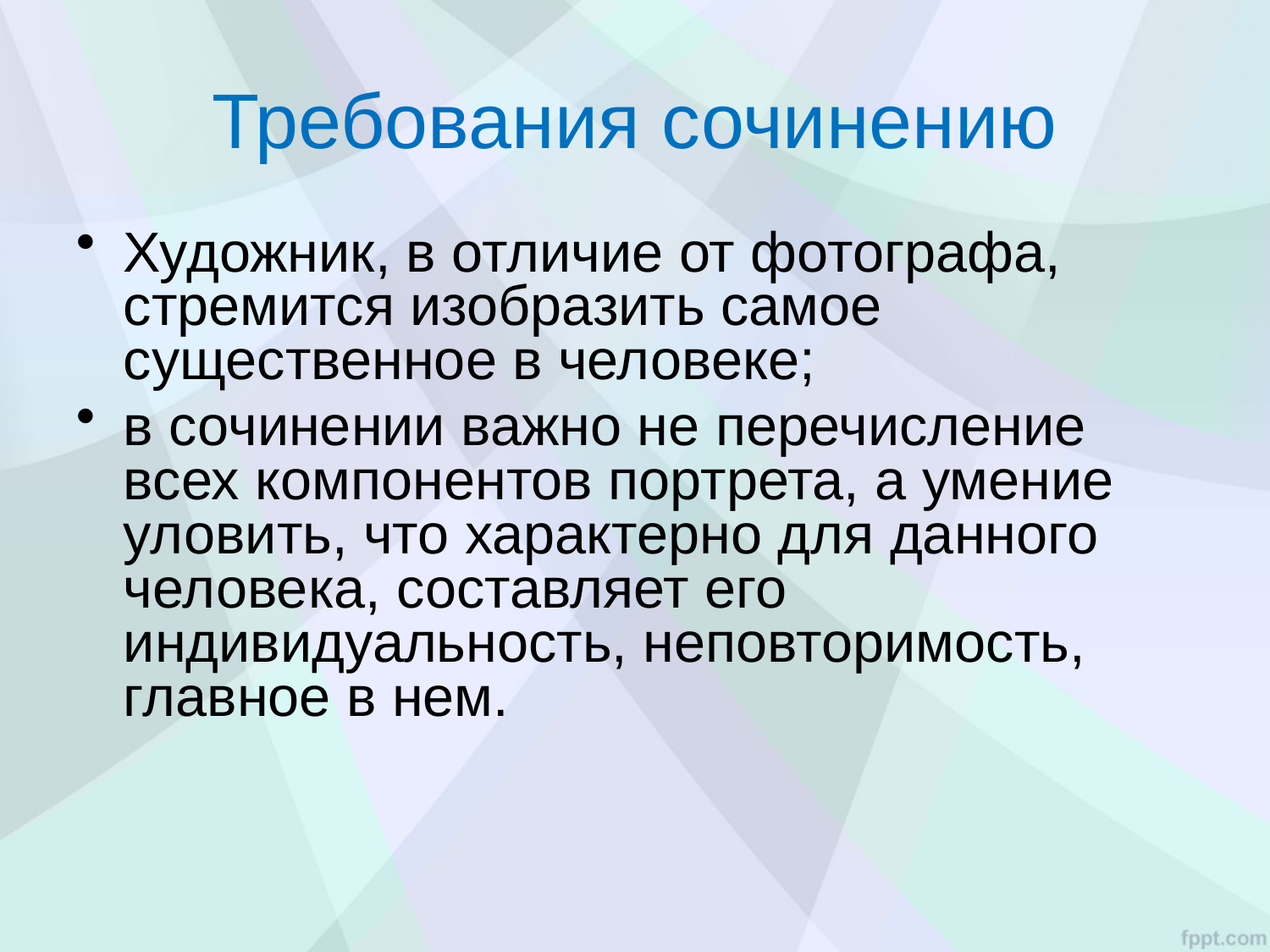

# Требования сочинению
Художник, в отличие от фотографа, стремится изобразить самое существенное в человеке;
в сочинении важно не перечисление всех компонентов портрета, а умение уловить, что характерно для данного человека, составляет его индивидуальность, неповторимость, главное в нем.